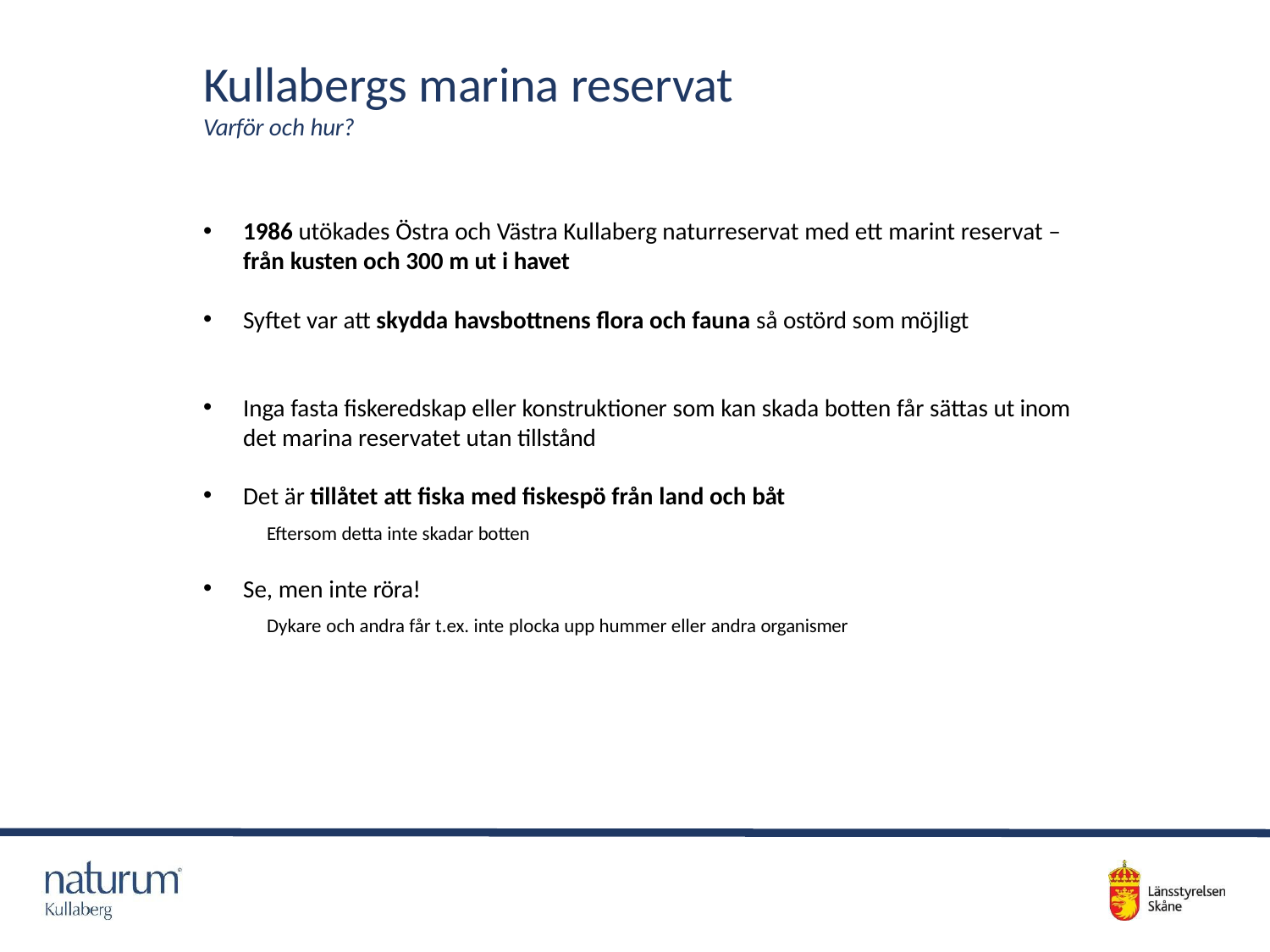

# Kullabergs marina reservat
Varför och hur?
1986 utökades Östra och Västra Kullaberg naturreservat med ett marint reservat –
från kusten och 300 m ut i havet

Syftet var att skydda havsbottnens flora och fauna så ostörd som möjligt

Inga fasta fiskeredskap eller konstruktioner som kan skada botten får sättas ut inom det marina reservatet utan tillstånd

Det är tillåtet att fiska med fiskespö från land och båt
Eftersom detta inte skadar botten

Se, men inte röra!
Dykare och andra får t.ex. inte plocka upp hummer eller andra organismer